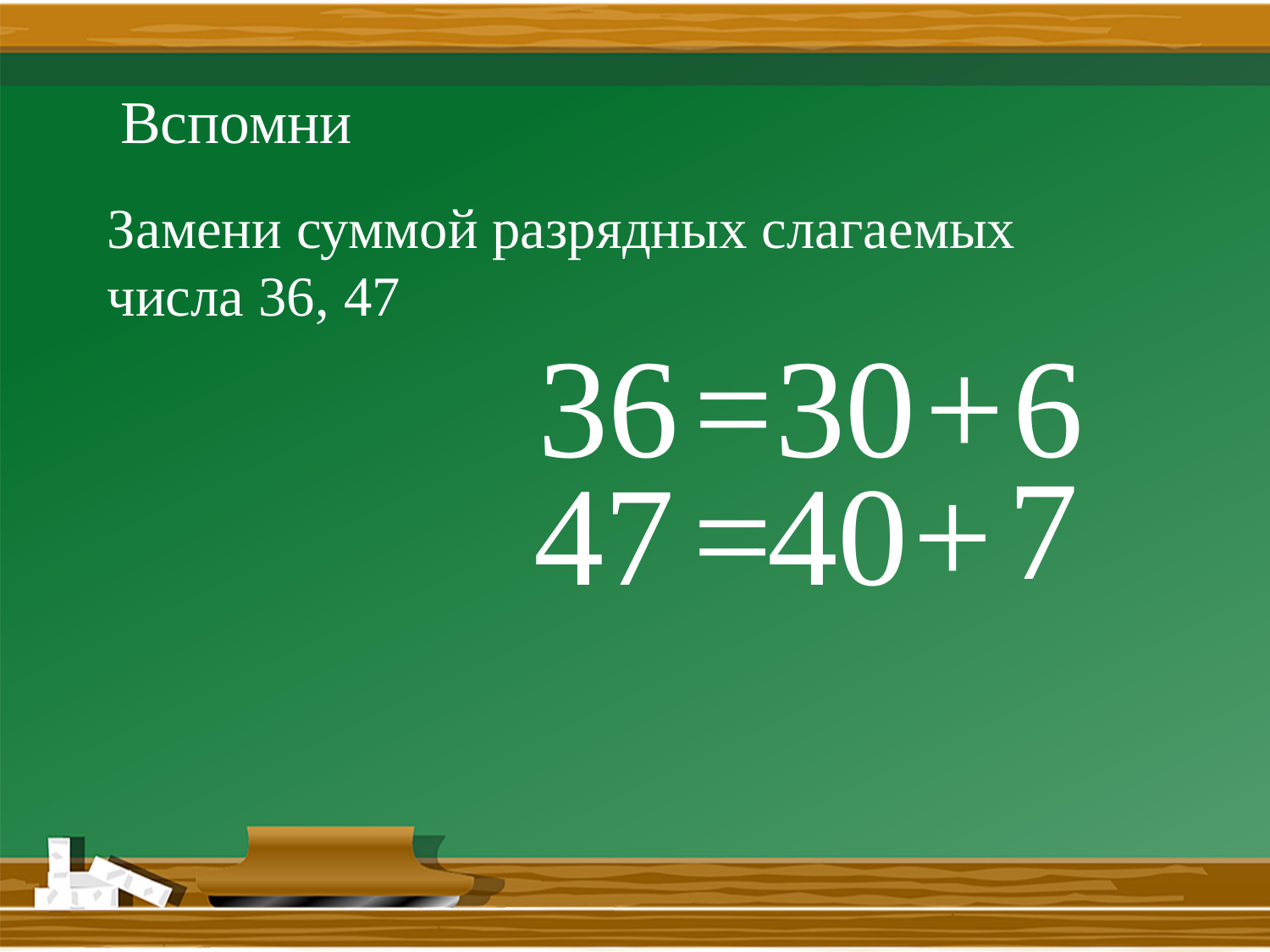

# Вспомни
Замени суммой разрядных слагаемых числа 36, 47
30
=
36
+
6
7
+
40
=
47